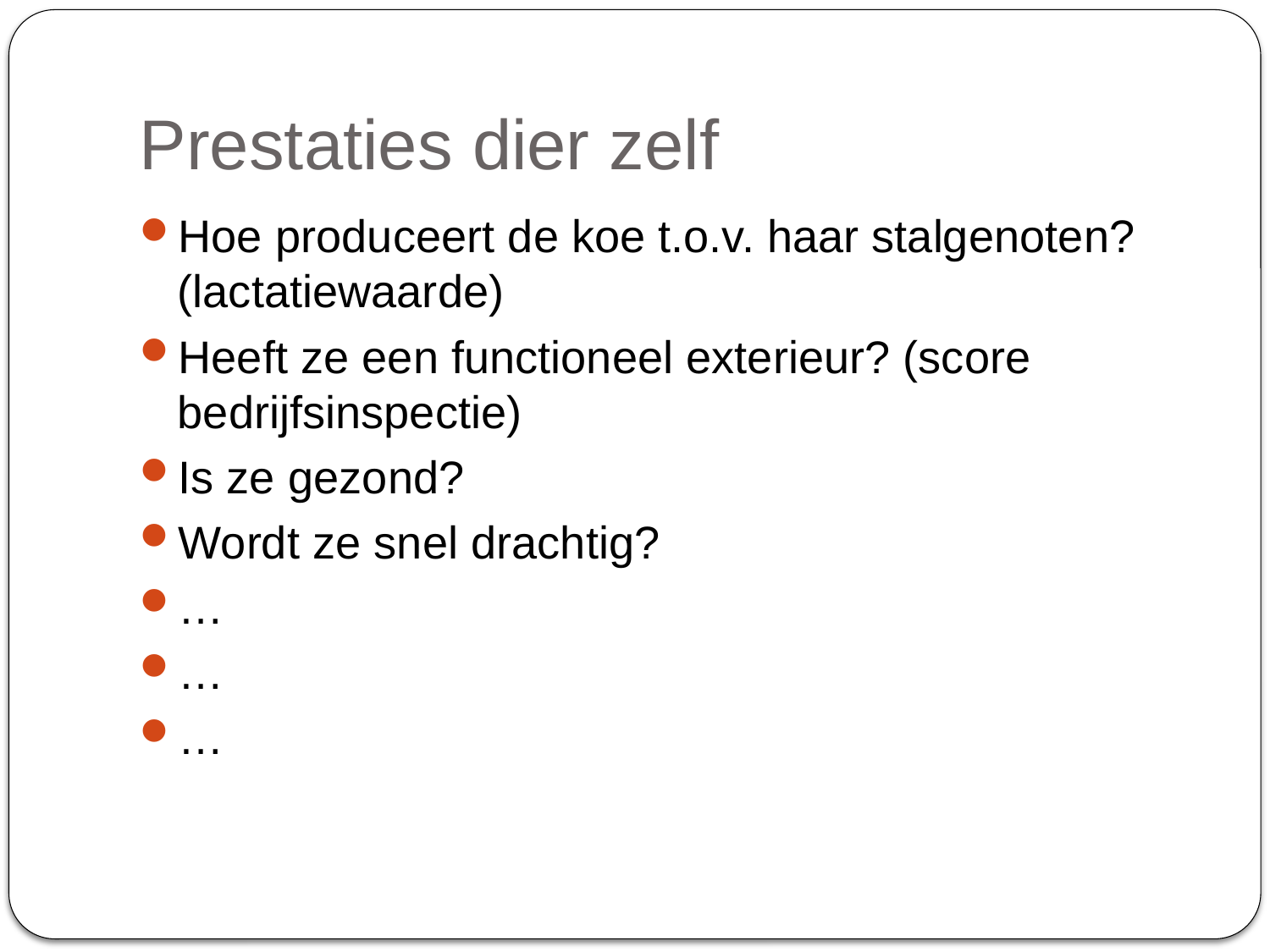

# Prestaties dier zelf
Hoe produceert de koe t.o.v. haar stalgenoten? (lactatiewaarde)
Heeft ze een functioneel exterieur? (score bedrijfsinspectie)
Is ze gezond?
Wordt ze snel drachtig?
…
…
…